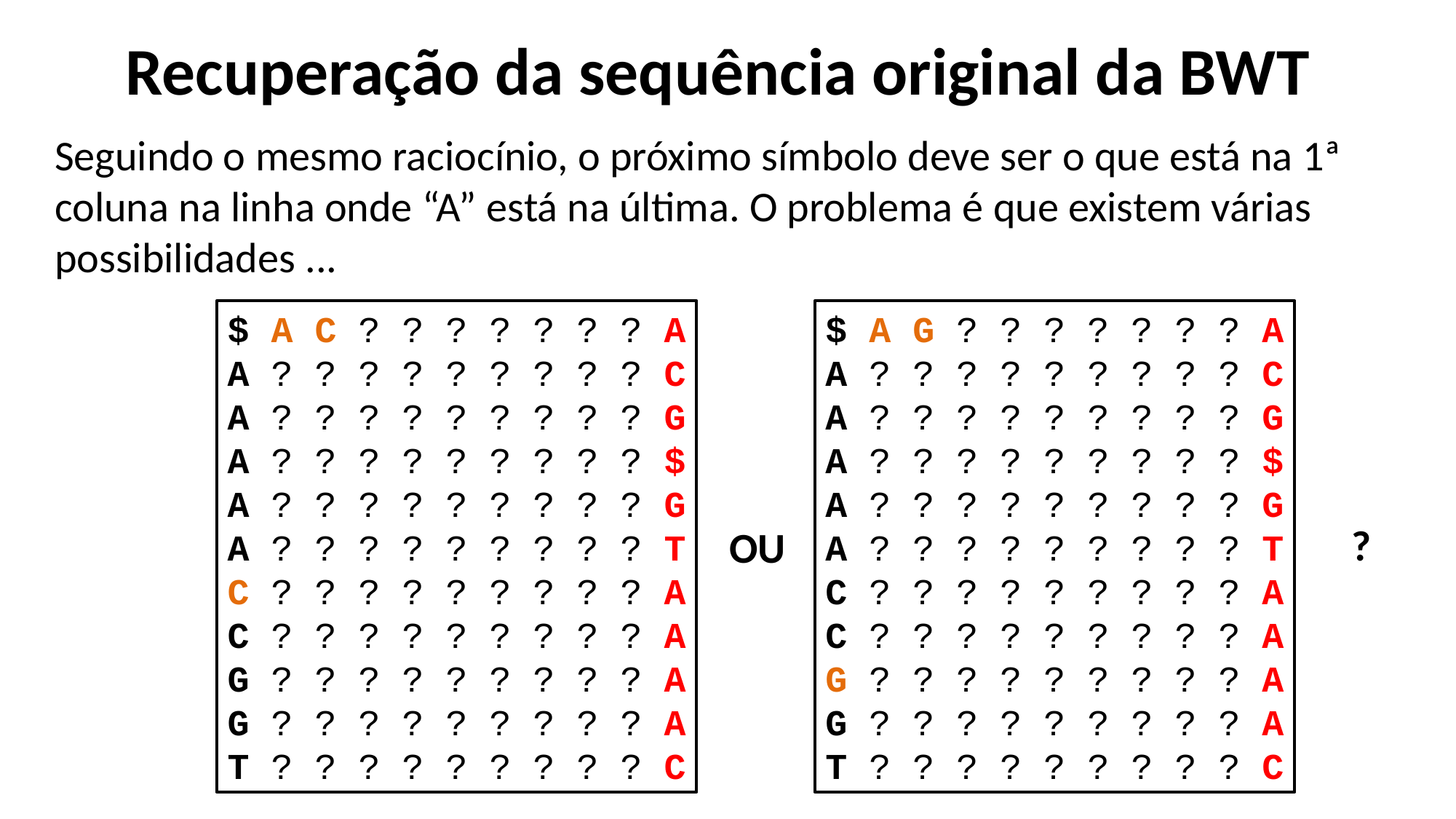

# Recuperação da sequência original da BWT
Seguindo o mesmo raciocínio, o próximo símbolo deve ser o que está na 1ª coluna na linha onde “A” está na última. O problema é que existem várias possibilidades ...
$ A C ? ? ? ? ? ? ? A
A ? ? ? ? ? ? ? ? ? C
A ? ? ? ? ? ? ? ? ? G
A ? ? ? ? ? ? ? ? ? $
A ? ? ? ? ? ? ? ? ? G
A ? ? ? ? ? ? ? ? ? T
C ? ? ? ? ? ? ? ? ? A
C ? ? ? ? ? ? ? ? ? A
G ? ? ? ? ? ? ? ? ? A
G ? ? ? ? ? ? ? ? ? A
T ? ? ? ? ? ? ? ? ? C
$ A G ? ? ? ? ? ? ? A
A ? ? ? ? ? ? ? ? ? C
A ? ? ? ? ? ? ? ? ? G
A ? ? ? ? ? ? ? ? ? $
A ? ? ? ? ? ? ? ? ? G
A ? ? ? ? ? ? ? ? ? T
C ? ? ? ? ? ? ? ? ? A
C ? ? ? ? ? ? ? ? ? A
G ? ? ? ? ? ? ? ? ? A
G ? ? ? ? ? ? ? ? ? A
T ? ? ? ? ? ? ? ? ? C
?
OU